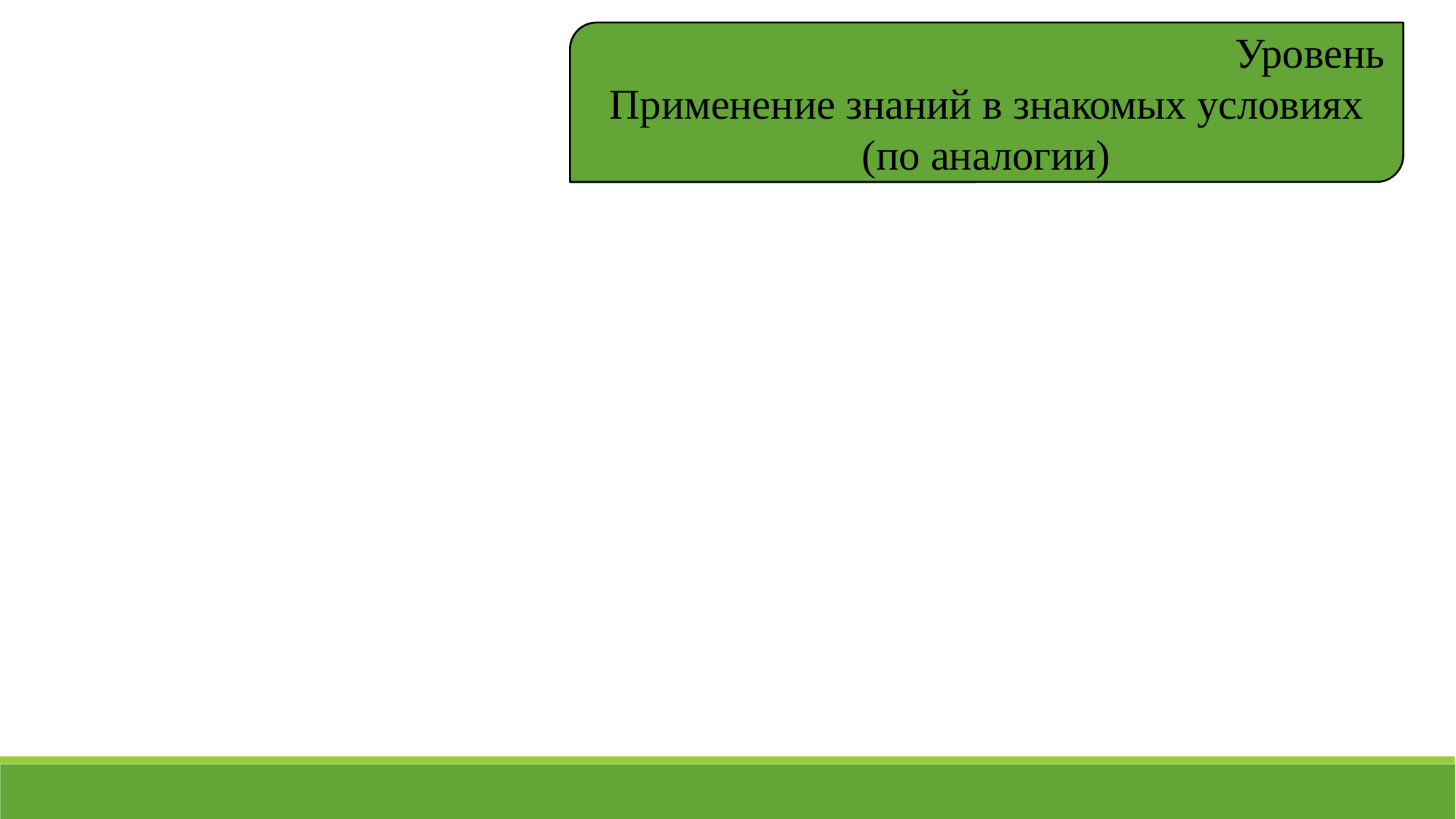

Уровень
Применение знаний в знакомых условиях (по аналогии)